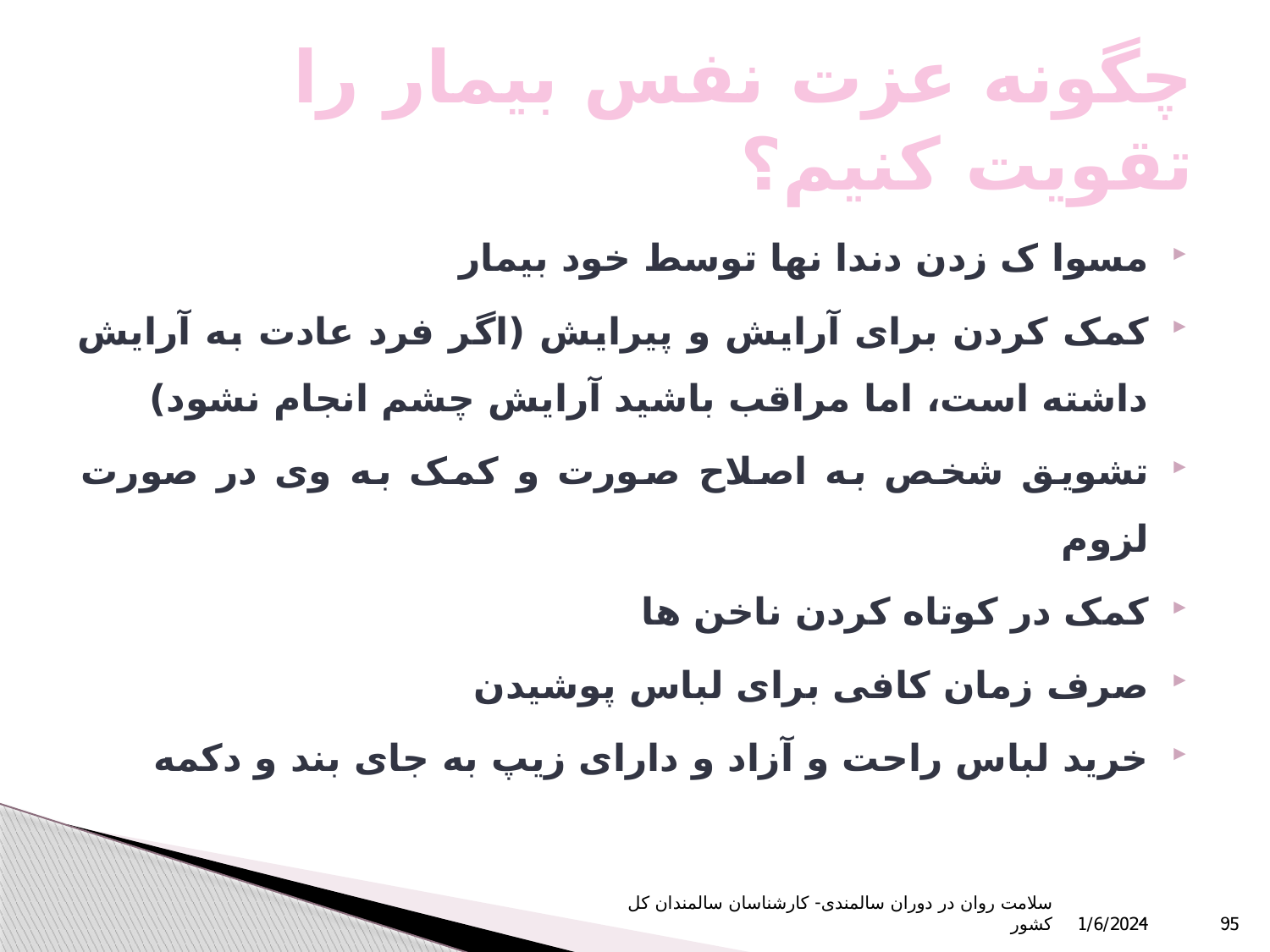

# چگونه عزت نفس بیمار را تقویت کنیم؟
مسوا ک زدن دندا نها توسط خود بیمار
کمک کردن برای آرایش و پیرایش (اگر فرد عادت به آرایش داشته است، اما مراقب باشید آرایش چشم انجام نشود)
تشویق شخص به اصلاح صورت و کمک به وی در صورت لزوم
کمک در کوتاه کردن ناخن ها
صرف زمان کافی برای لباس پوشیدن
خرید لباس راحت و آزاد و دارای زیپ به جای بند و دکمه
سلامت روان در دوران سالمندی- کارشناسان سالمندان کل کشور
1/6/2024
95